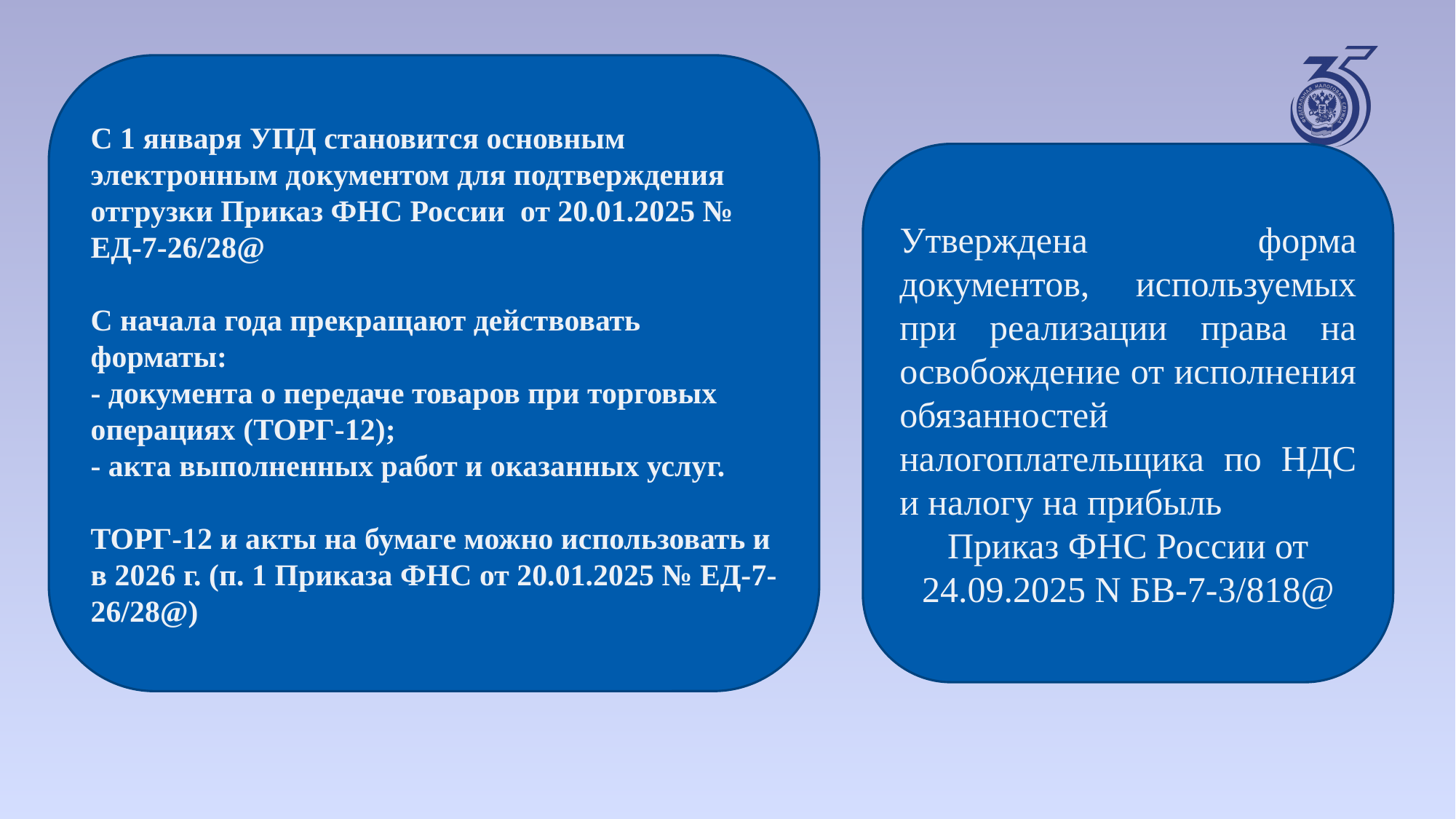

С 1 января УПД становится основным электронным документом для подтверждения отгрузки Приказ ФНС России  от 20.01.2025 № ЕД-7-26/28@

С начала года прекращают действовать форматы:
- документа о передаче товаров при торговых операциях (ТОРГ-12);
- акта выполненных работ и оказанных услуг.

ТОРГ-12 и акты на бумаге можно использовать и в 2026 г. (п. 1 Приказа ФНС от 20.01.2025 № ЕД-7-26/28@)
Утверждена форма документов, используемых при реализации права на освобождение от исполнения обязанностей налогоплательщика по НДС и налогу на прибыль
Приказ ФНС России от 24.09.2025 N БВ-7-3/818@